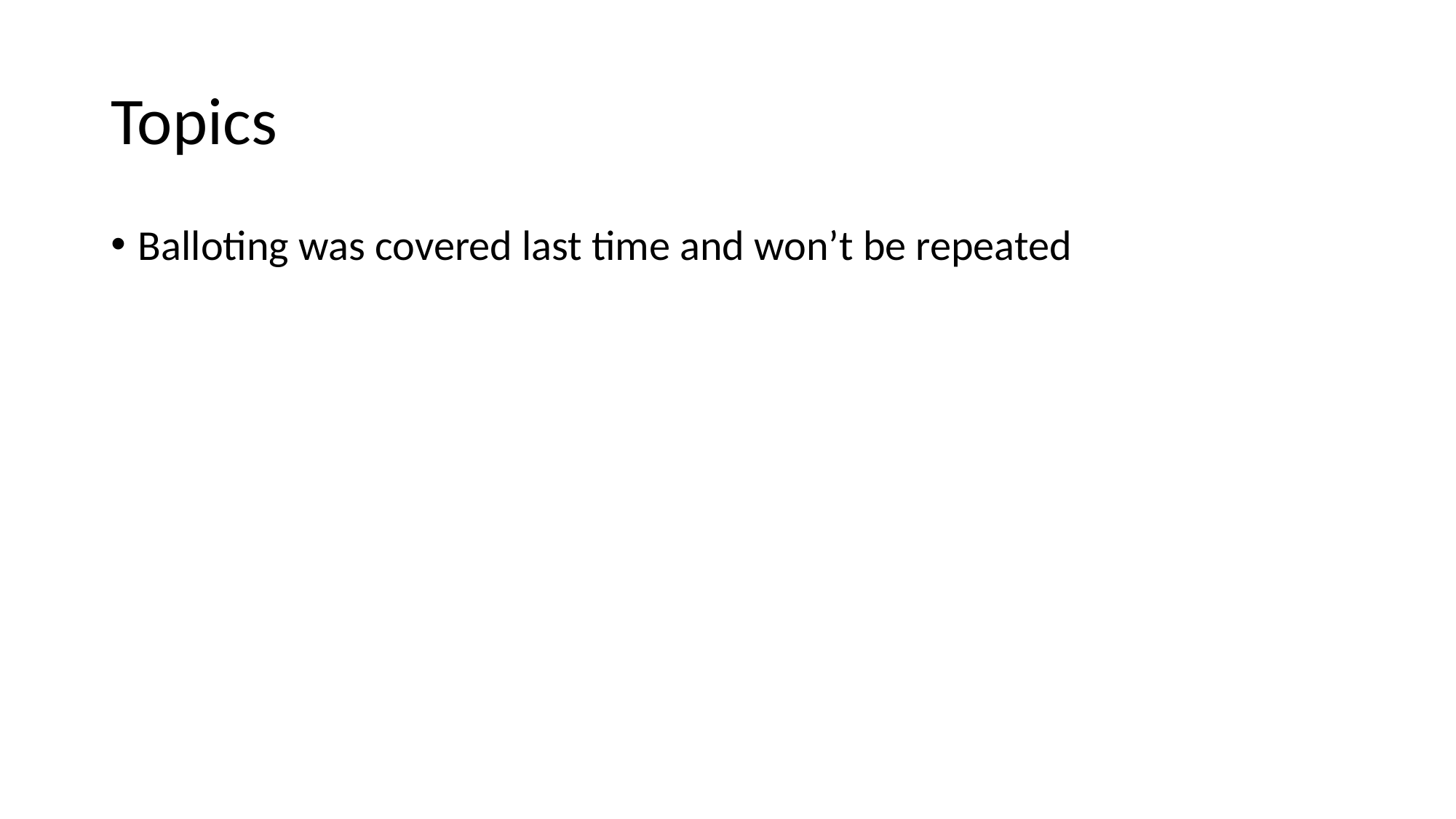

# Topics
Balloting was covered last time and won’t be repeated